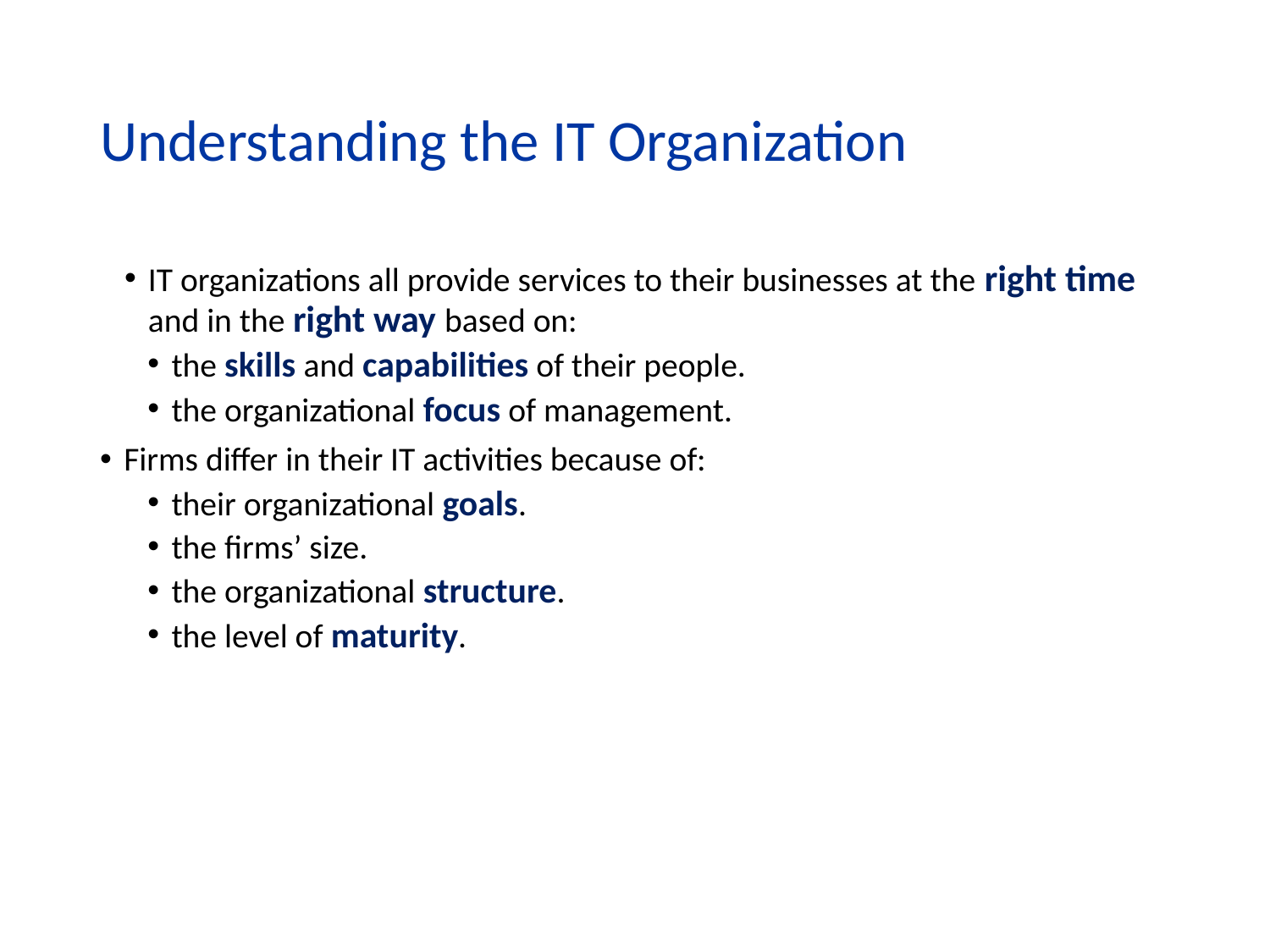

# Understanding the IT Organization
IT organizations all provide services to their businesses at the right time and in the right way based on:
the skills and capabilities of their people.
the organizational focus of management.
Firms differ in their IT activities because of:
their organizational goals.
the firms’ size.
the organizational structure.
the level of maturity.